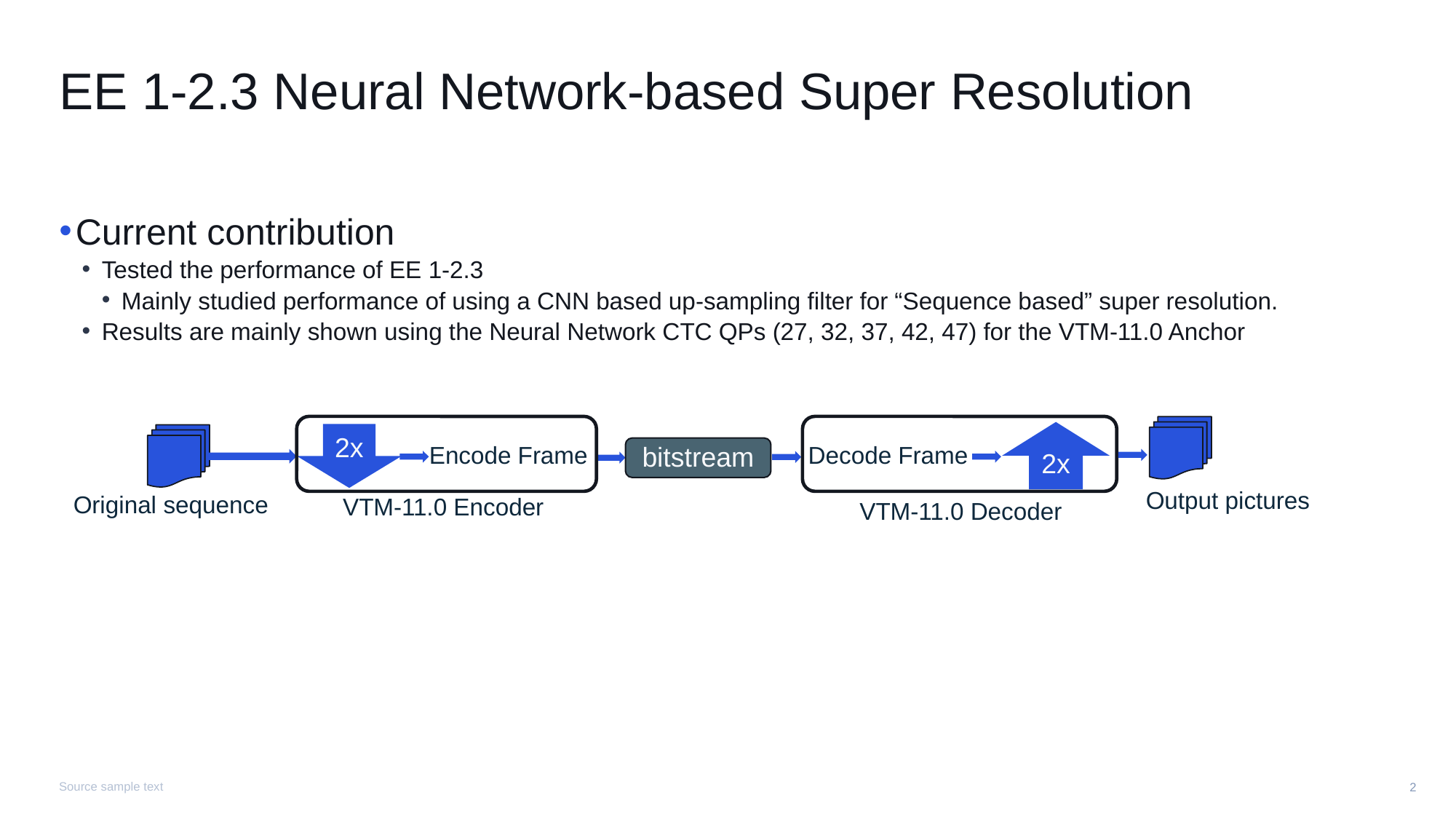

# EE 1-2.3 Neural Network-based Super Resolution

Current contribution
Tested the performance of EE 1-2.3
Mainly studied performance of using a CNN based up-sampling filter for “Sequence based” super resolution.
Results are mainly shown using the Neural Network CTC QPs (27, 32, 37, 42, 47) for the VTM-11.0 Anchor

2x
2x

bitstream
Encode Frame
Decode Frame

Output pictures
Original sequence
VTM-11.0 Encoder
VTM-11.0 Decoder
Source sample text